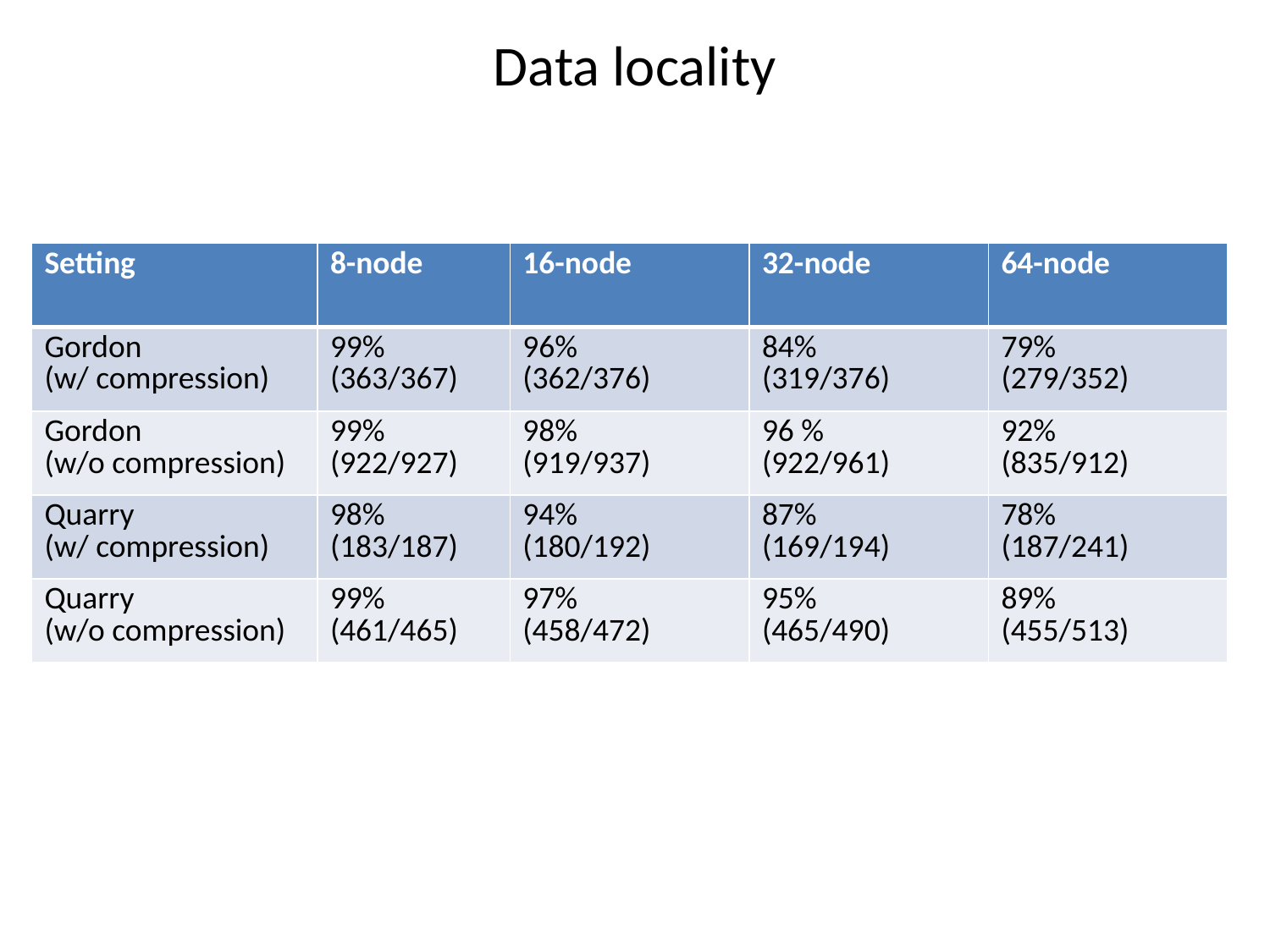

# Data locality
| Setting | 8-node | 16-node | 32-node | 64-node |
| --- | --- | --- | --- | --- |
| Gordon (w/ compression) | 99% (363/367) | 96% (362/376) | 84% (319/376) | 79% (279/352) |
| Gordon (w/o compression) | 99% (922/927) | 98% (919/937) | 96 % (922/961) | 92% (835/912) |
| Quarry (w/ compression) | 98% (183/187) | 94% (180/192) | 87% (169/194) | 78% (187/241) |
| Quarry (w/o compression) | 99% (461/465) | 97% (458/472) | 95% (465/490) | 89% (455/513) |